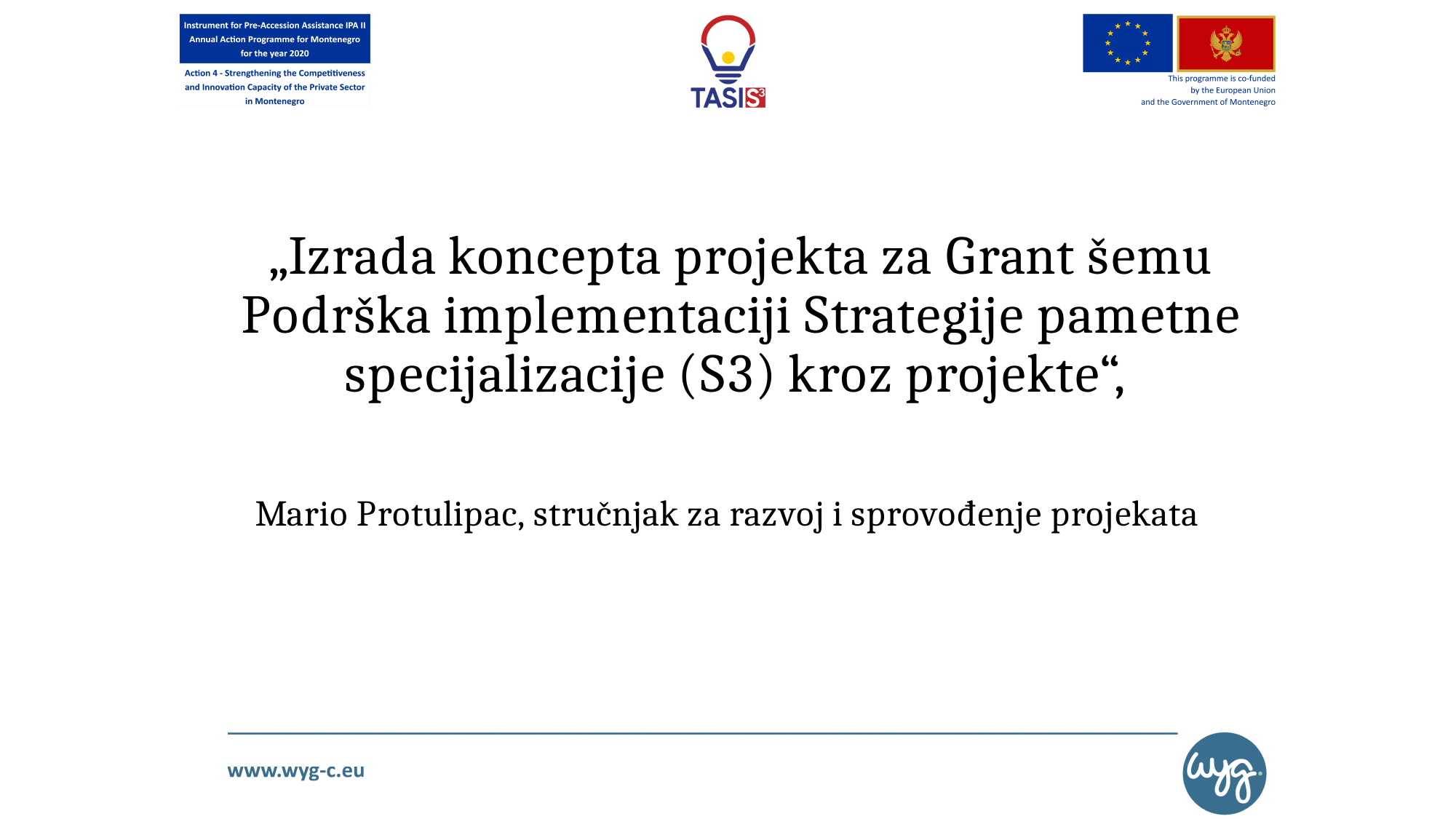

# „Izrada koncepta projekta za Grant šemu Podrška implementaciji Strategije pametne specijalizacije (S3) kroz projekte“,

Mario Protulipac, stručnjak za razvoj i sprovođenje projekata